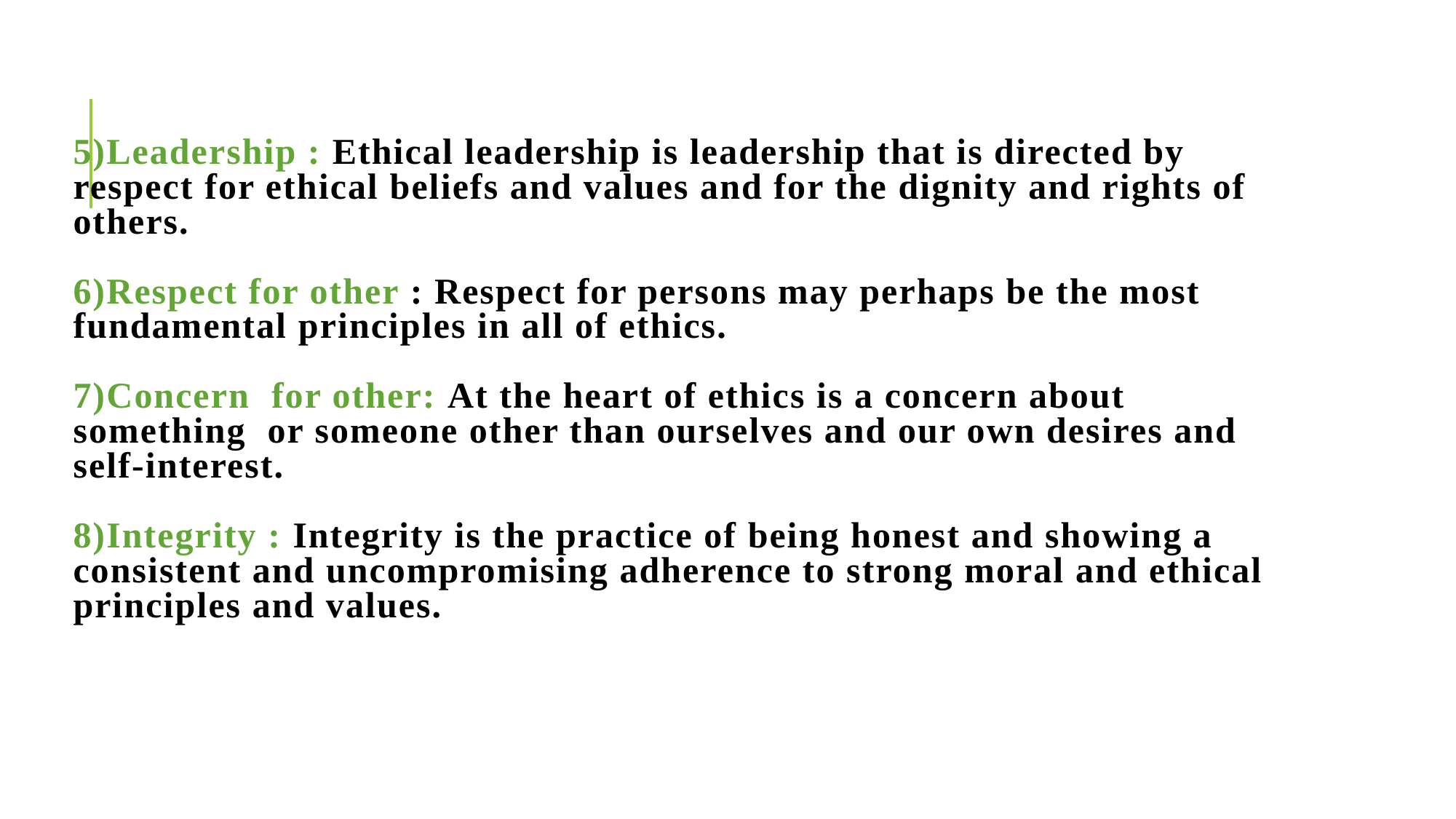

# 5)Leadership : Ethical leadership is leadership that is directed by respect for ethical beliefs and values and for the dignity and rights of others. 6)Respect for other : Respect for persons may perhaps be the most fundamental principles in all of ethics. 7)Concern  for other: At the heart of ethics is a concern about something  or someone other than ourselves and our own desires and self-interest. 8)Integrity : Integrity is the practice of being honest and showing a consistent and uncompromising adherence to strong moral and ethical principles and values.